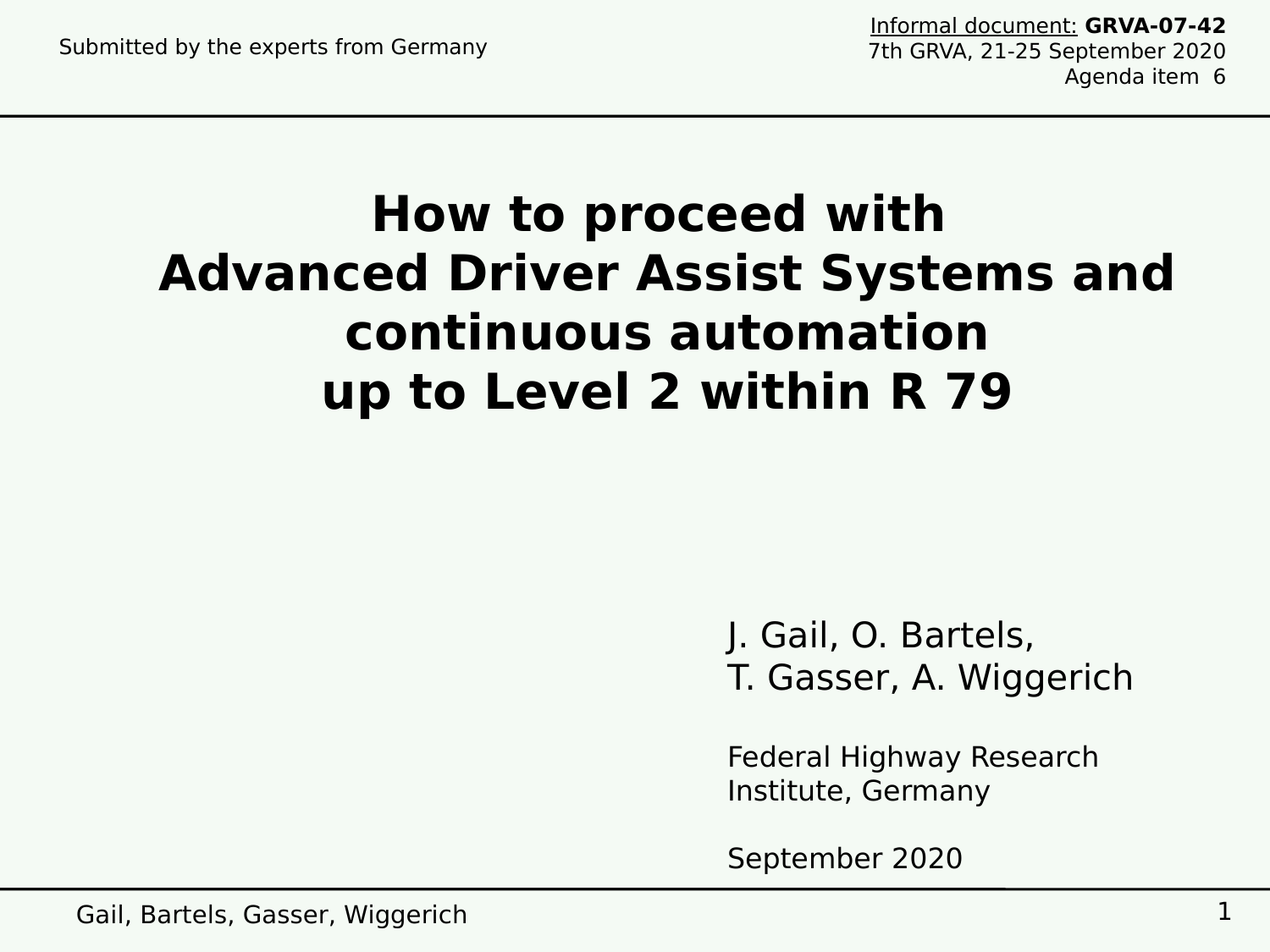

Informal document: GRVA-07-42
7th GRVA, 21-25 September 2020
Agenda item  6

Submitted by the experts from Germany

# How to proceed with Advanced Driver Assist Systems and continuous automation up to Level 2 within R 79
J. Gail, O. Bartels,
T. Gasser, A. Wiggerich

Federal Highway Research Institute, Germany

September 2020
1
Gail, Bartels, Gasser, Wiggerich